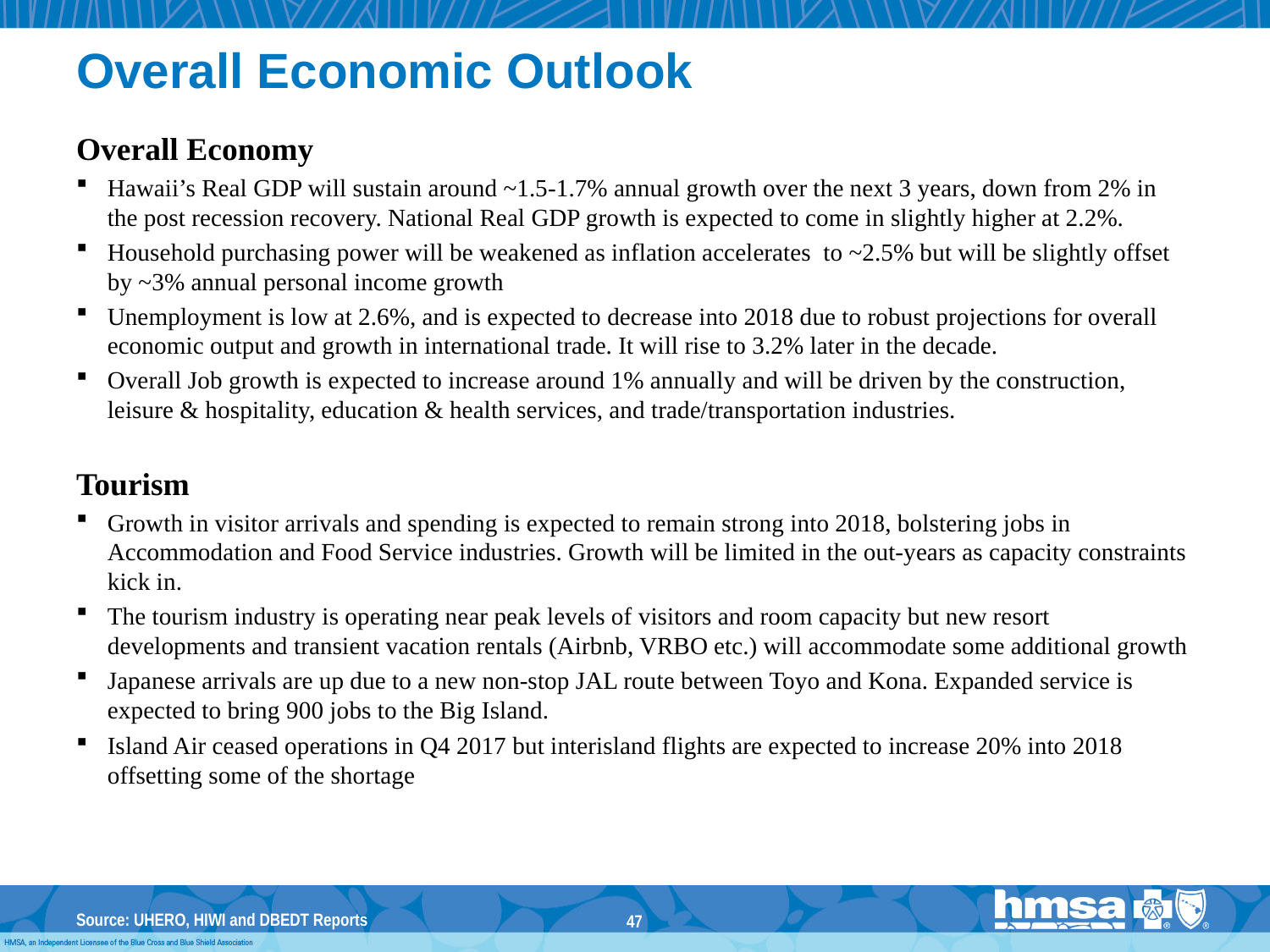

# Overall Economic Outlook
Overall Economy
Hawaii’s Real GDP will sustain around ~1.5-1.7% annual growth over the next 3 years, down from 2% in the post recession recovery. National Real GDP growth is expected to come in slightly higher at 2.2%.
Household purchasing power will be weakened as inflation accelerates  to ~2.5% but will be slightly offset by ~3% annual personal income growth
Unemployment is low at 2.6%, and is expected to decrease into 2018 due to robust projections for overall economic output and growth in international trade. It will rise to 3.2% later in the decade.
Overall Job growth is expected to increase around 1% annually and will be driven by the construction, leisure & hospitality, education & health services, and trade/transportation industries.
Tourism
Growth in visitor arrivals and spending is expected to remain strong into 2018, bolstering jobs in Accommodation and Food Service industries. Growth will be limited in the out-years as capacity constraints kick in.
The tourism industry is operating near peak levels of visitors and room capacity but new resort developments and transient vacation rentals (Airbnb, VRBO etc.) will accommodate some additional growth
Japanese arrivals are up due to a new non-stop JAL route between Toyo and Kona. Expanded service is expected to bring 900 jobs to the Big Island.
Island Air ceased operations in Q4 2017 but interisland flights are expected to increase 20% into 2018 offsetting some of the shortage

Source: UHERO, HIWI and DBEDT Reports
47